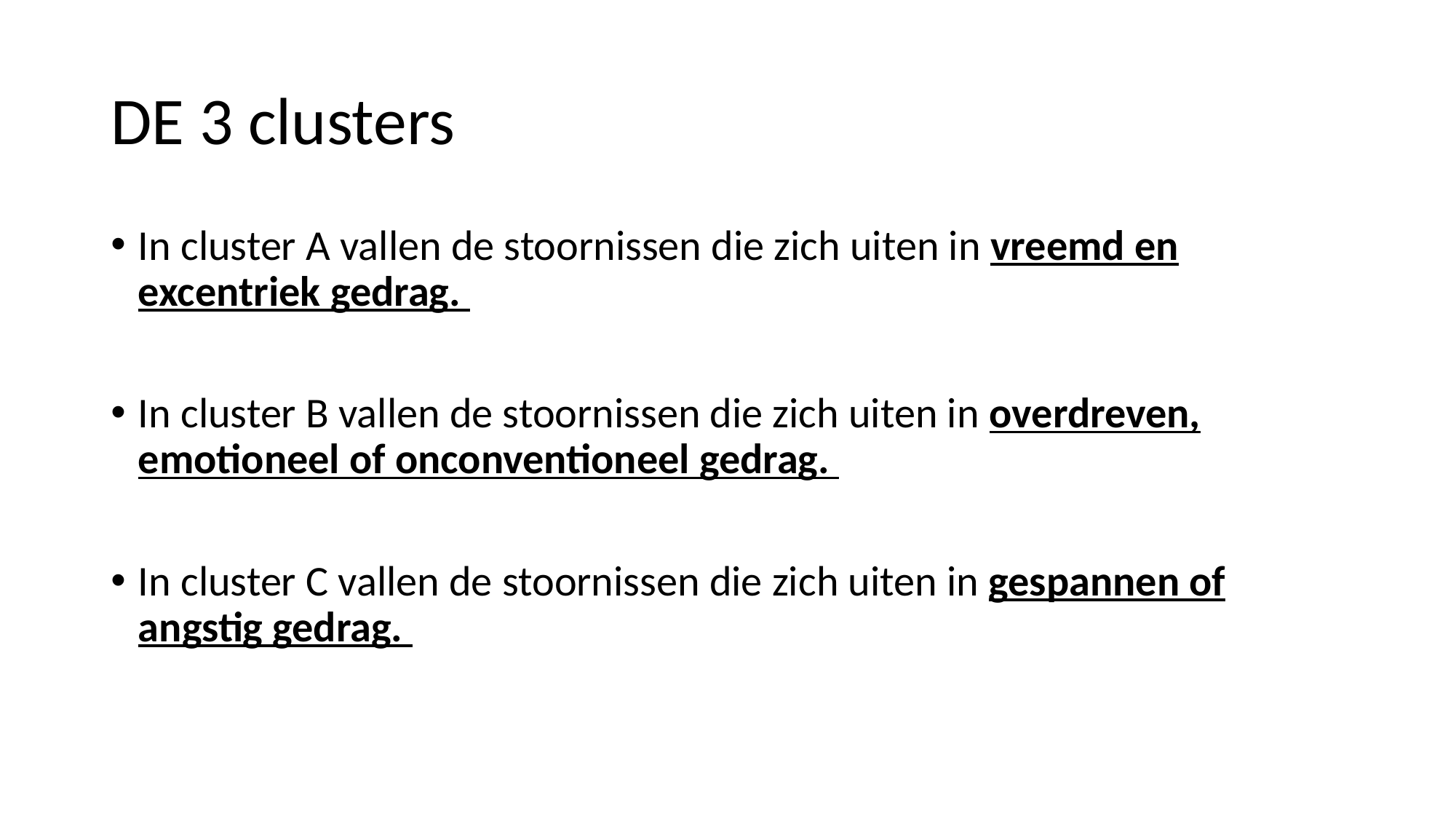

# DE 3 clusters
In cluster A vallen de stoornissen die zich uiten in vreemd en excentriek gedrag.

In cluster B vallen de stoornissen die zich uiten in overdreven, emotioneel of onconventioneel gedrag.

In cluster C vallen de stoornissen die zich uiten in gespannen of angstig gedrag.